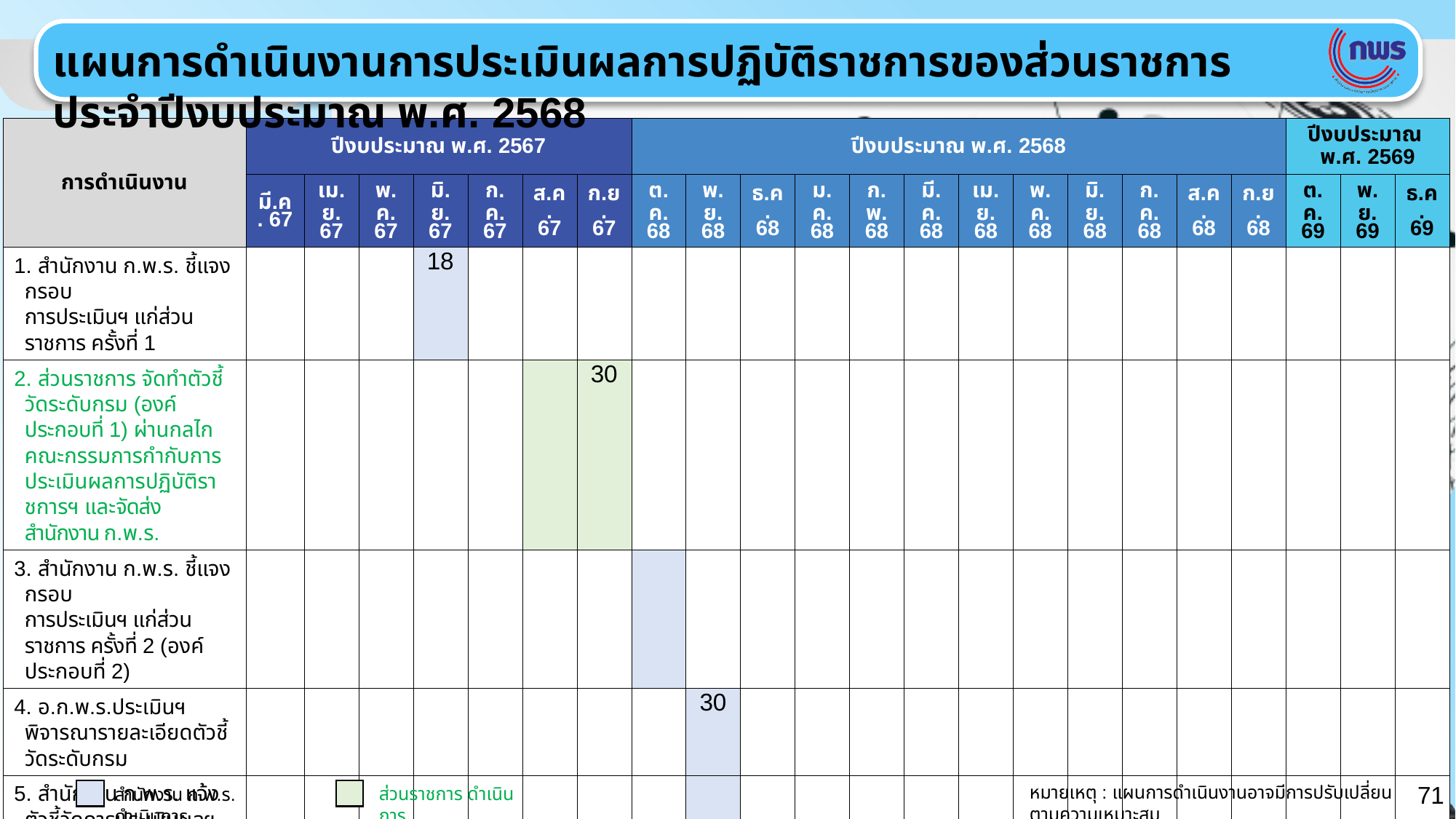

แผนการดำเนินงานการประเมินผลการปฏิบัติราชการของส่วนราชการ ประจำปีงบประมาณ พ.ศ. 2568
| การดำเนินงาน | ปีงบประมาณ พ.ศ. 2567 |  |  |  |  |  |  | ปีงบประมาณ พ.ศ. 2568 |  |  |  |  |  |  |  |  |  |  |  | ปีงบประมาณ พ.ศ. 2569 |  |  |
| --- | --- | --- | --- | --- | --- | --- | --- | --- | --- | --- | --- | --- | --- | --- | --- | --- | --- | --- | --- | --- | --- | --- |
| การดำเนินงาน | มี.ค. 67 | เม.ย. 67 | พ.ค. 67 | มิ.ย. 67 | ก.ค. 67 | ส.ค. 67 | ก.ย. 67 | ต.ค. 68 | พ.ย. 68 | ธ.ค. 68 | ม.ค. 68 | ก.พ. 68 | มี.ค. 68 | เม.ย. 68 | พ.ค. 68 | มิ.ย. 68 | ก.ค. 68 | ส.ค. 68 | ก.ย. 68 | ต.ค. 69 | พ.ย. 69 | ธ.ค. 69 |
| 1. สำนักงาน ก.พ.ร. ชี้แจงกรอบ การประเมินฯ แก่ส่วนราชการ ครั้งที่ 1 |  |  |  | 18 |  |  |  |  |  |  |  |  |  |  |  |  |  |  |  |  |  |  |
| 2. ส่วนราชการ จัดทำตัวชี้วัดระดับกรม (องค์ประกอบที่ 1) ผ่านกลไกคณะกรรมการกำกับการประเมินผลการปฏิบัติราชการฯ และจัดส่งสำนักงาน ก.พ.ร. |  |  |  |  |  |  | 30 |  |  |  |  |  |  |  |  |  |  |  |  |  |  |  |
| 3. สำนักงาน ก.พ.ร. ชี้แจงกรอบ การประเมินฯ แก่ส่วนราชการ ครั้งที่ 2 (องค์ประกอบที่ 2) |  |  |  |  |  |  |  |  |  |  |  |  |  |  |  |  |  |  |  |  |  |  |
| 4. อ.ก.พ.ร.ประเมินฯ พิจารณารายละเอียดตัวชี้วัดระดับกรม |  |  |  |  |  |  |  |  | 30 |  |  |  |  |  |  |  |  |  |  |  |  |  |
| 5. สำนักงาน ก.พ.ร. แจ้งตัวชี้วัดการประเมินผลฯ ให้คณะกรรมการกำกับฯ และ รมต. เพื่อใช้ในการกำกับ |  |  |  |  |  |  |  |  |  |  |  |  |  |  |  |  |  |  |  |  |  |  |
| 6. คณะกรรมการกำกับฯ พิจารณาการปรับเปลี่ยนรายละเอียดตัวชี้วัดระดับกรม รอบ 6 เดือน (ถ้ามี) และแจ้งผลแก่สำนักงาน ก.พ.ร. |  |  |  |  |  |  |  |  |  |  |  | 28 |  |  |  |  |  |  |  |  |  |  |
71
หมายเหตุ : แผนการดำเนินงานอาจมีการปรับเปลี่ยนตามความเหมาะสม
ส่วนราชการ ดำเนินการ
สำนักงาน ก.พ.ร. ดำเนินการ